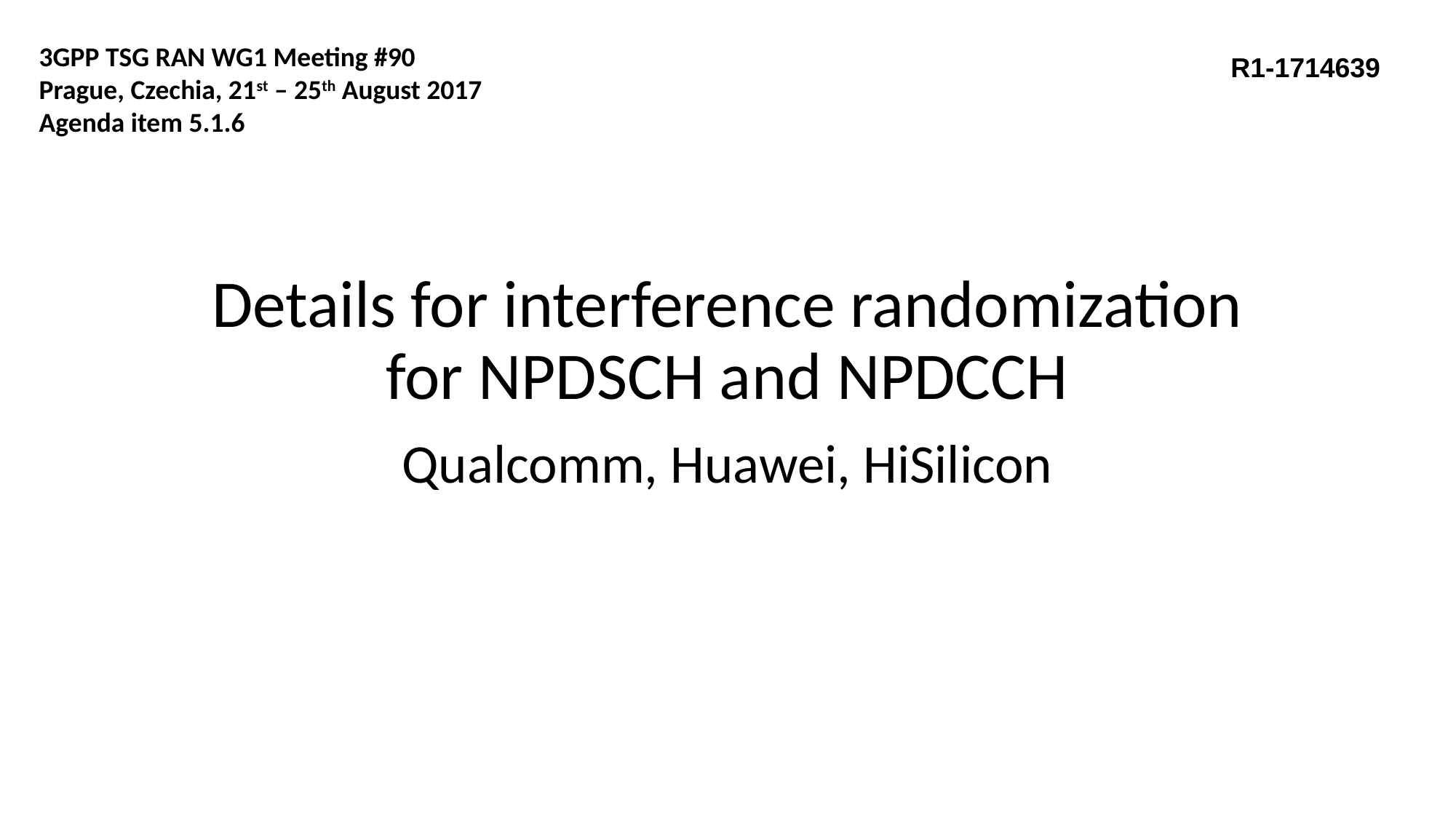

3GPP TSG RAN WG1 Meeting #90
Prague, Czechia, 21st – 25th August 2017
Agenda item 5.1.6
R1-1714639
# Details for interference randomization for NPDSCH and NPDCCH
Qualcomm, Huawei, HiSilicon